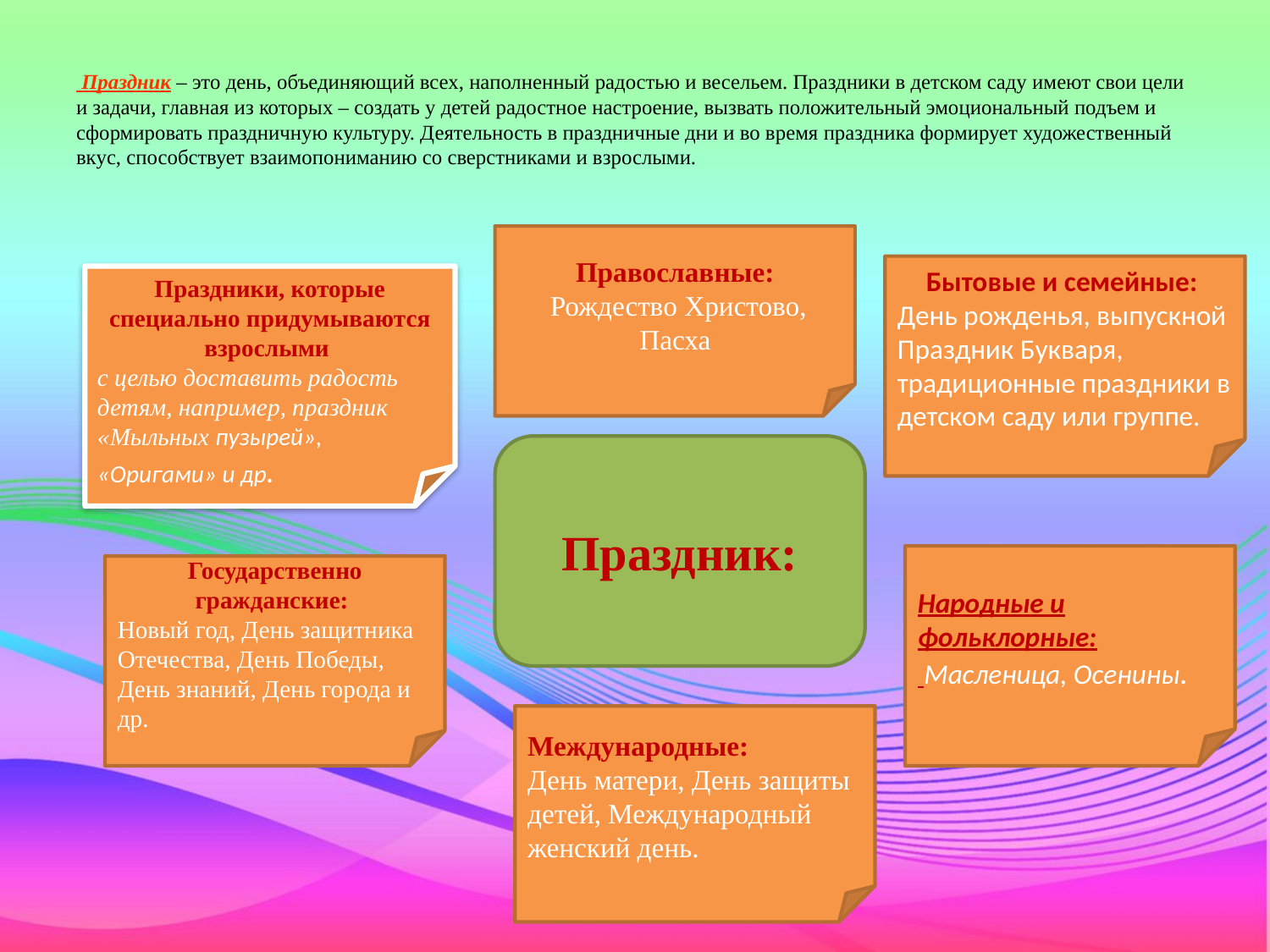

# Праздник – это день, объединяющий всех, наполненный радостью и весельем. Праздники в детском саду имеют свои цели и задачи, главная из которых – создать у детей радостное настроение, вызвать положительный эмоциональный подъем и сформировать праздничную культуру. Деятельность в праздничные дни и во время праздника формирует художественный вкус, способствует взаимопониманию со сверстниками и взрослыми.
Православные:
 Рождество Христово, Пасха
Бытовые и семейные:
День рожденья, выпускной Праздник Букваря, традиционные праздники в детском саду или группе.

Праздники, которые специально придумываются взрослыми
с целью доставить радость детям, например, праздник «Мыльных пузырей», «Оригами» и др.
Праздник:
Народные и фольклорные:
 Масленица, Осенины.
Государственно
гражданские:
Новый год, День защитника Отечества, День Победы, День знаний, День города и др.
Международные:
День матери, День защиты детей, Международный женский день.